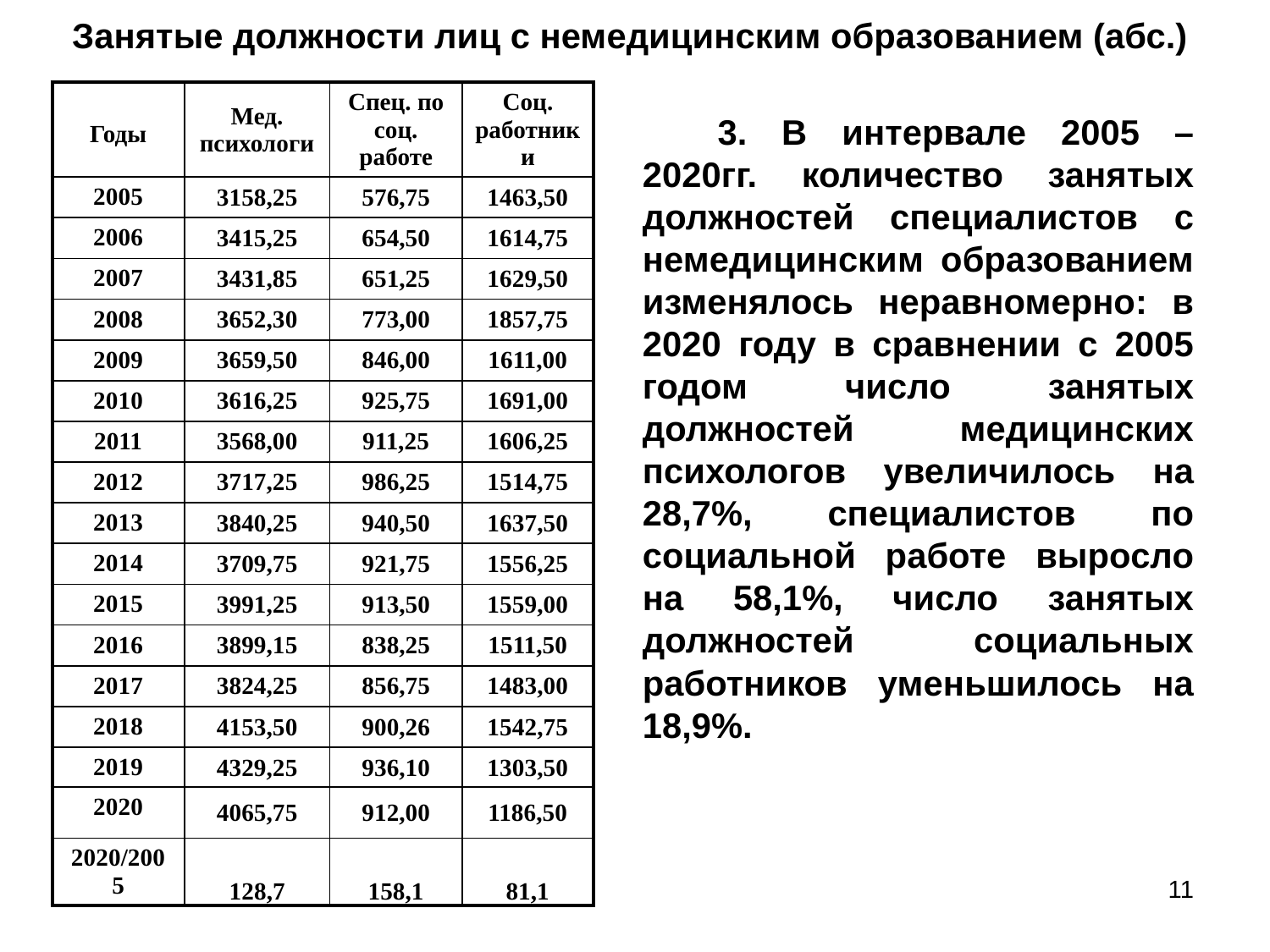

Занятые должности лиц с немедицинским образованием (абс.)
| Годы | Мед. психологи | Спец. по соц. работе | Соц. работники |
| --- | --- | --- | --- |
| 2005 | 3158,25 | 576,75 | 1463,50 |
| 2006 | 3415,25 | 654,50 | 1614,75 |
| 2007 | 3431,85 | 651,25 | 1629,50 |
| 2008 | 3652,30 | 773,00 | 1857,75 |
| 2009 | 3659,50 | 846,00 | 1611,00 |
| 2010 | 3616,25 | 925,75 | 1691,00 |
| 2011 | 3568,00 | 911,25 | 1606,25 |
| 2012 | 3717,25 | 986,25 | 1514,75 |
| 2013 | 3840,25 | 940,50 | 1637,50 |
| 2014 | 3709,75 | 921,75 | 1556,25 |
| 2015 | 3991,25 | 913,50 | 1559,00 |
| 2016 | 3899,15 | 838,25 | 1511,50 |
| 2017 | 3824,25 | 856,75 | 1483,00 |
| 2018 | 4153,50 | 900,26 | 1542,75 |
| 2019 | 4329,25 | 936,10 | 1303,50 |
| 2020 | 4065,75 | 912,00 | 1186,50 |
| 2020/2005 | 128,7 | 158,1 | 81,1 |
3. В интервале 2005 – 2020гг. количество занятых должностей специалистов с немедицинским образованием изменялось неравномерно: в 2020 году в сравнении с 2005 годом число занятых должностей медицинских психологов увеличилось на 28,7%, специалистов по социальной работе выросло на 58,1%, число занятых должностей социальных работников уменьшилось на 18,9%.
11